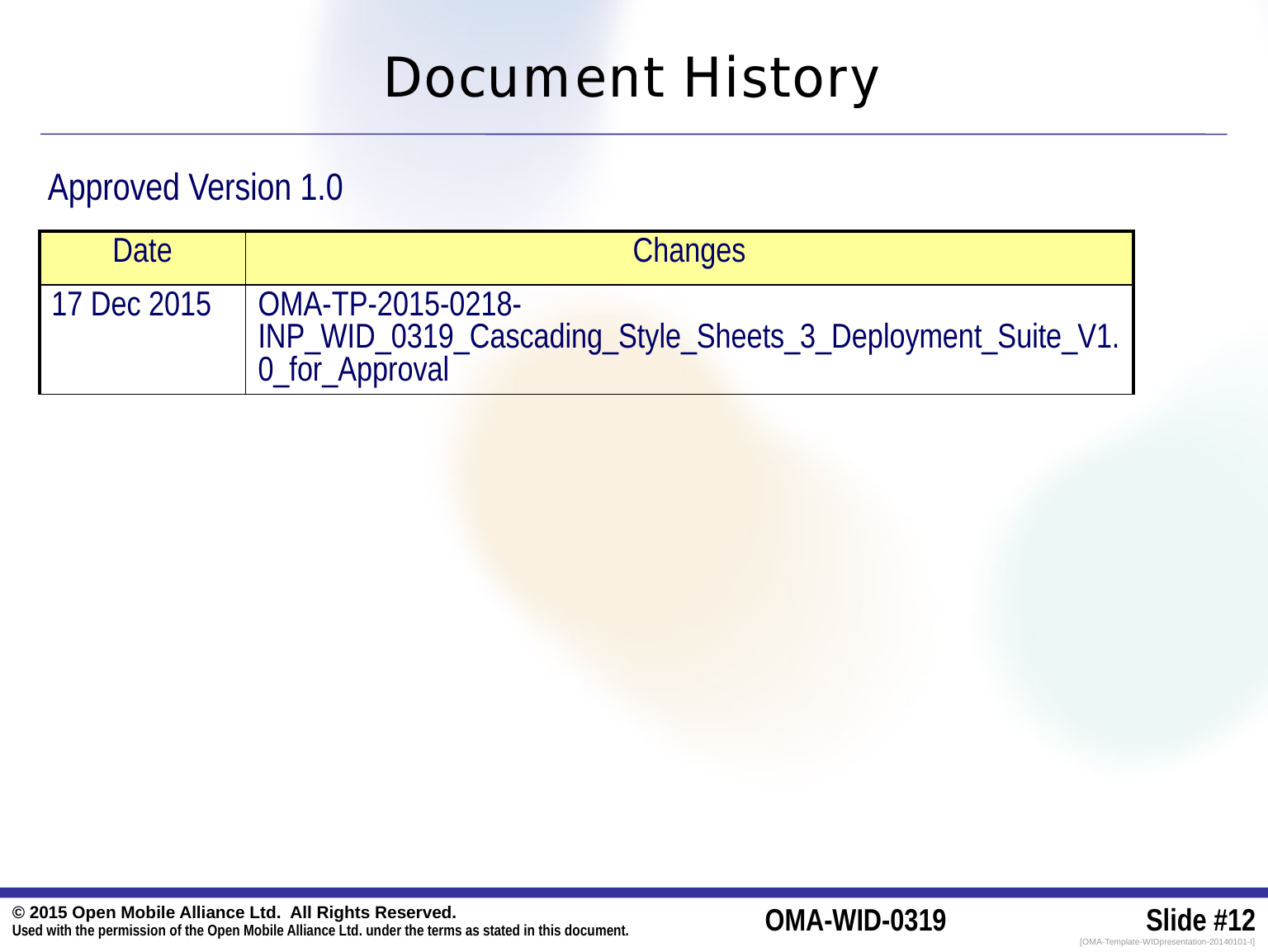

Document History

Approved Version 1.0

| Date | Changes |
| --- | --- |
| 17 Dec 2015 | OMA-TP-2015-0218-INP\_WID\_0319\_Cascading\_Style\_Sheets\_3\_Deployment\_Suite\_V1.0\_for\_Approval |